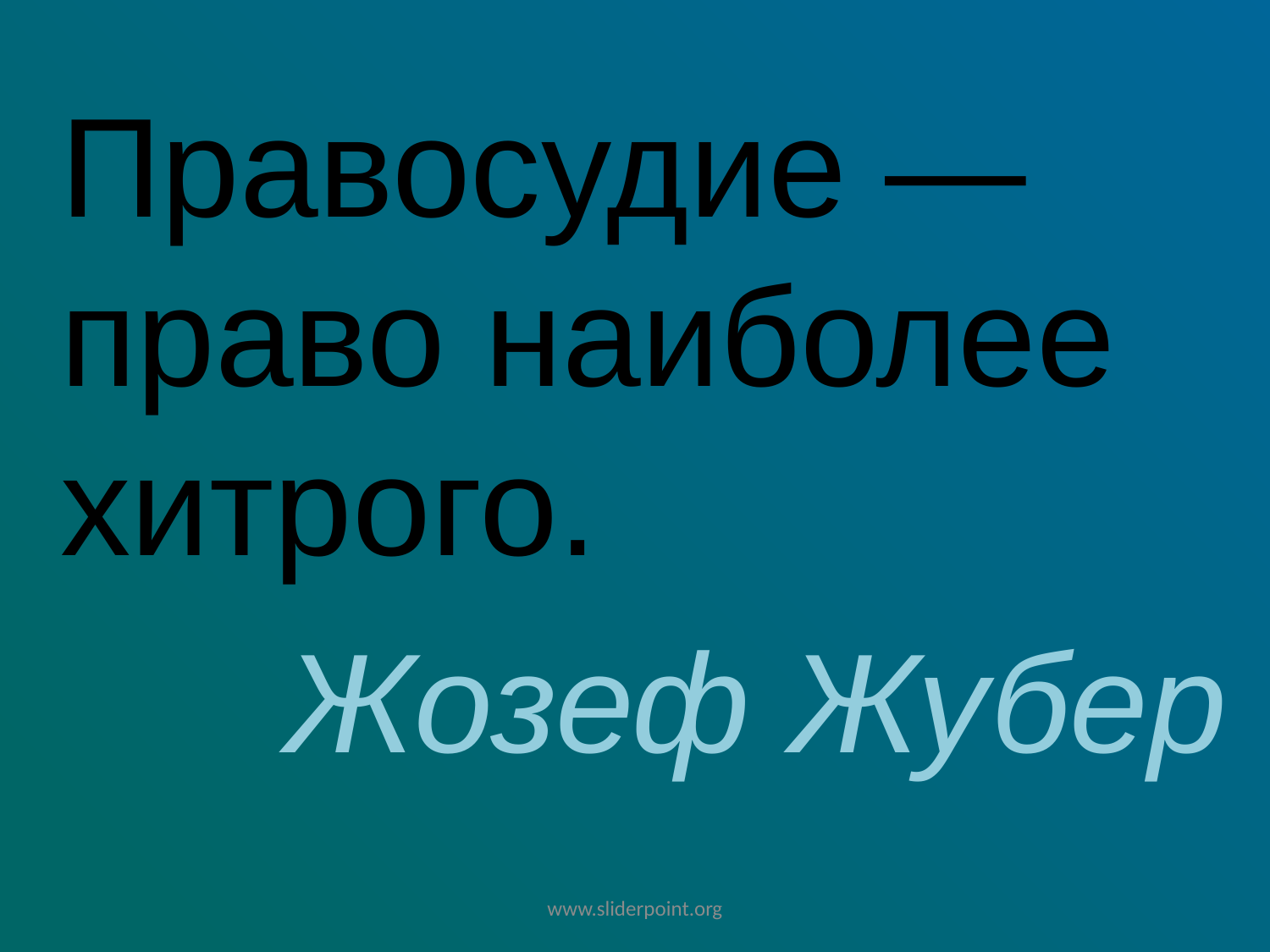

Правосудие — право наиболее хитрого.
Жозеф Жубер

www.sliderpoint.org